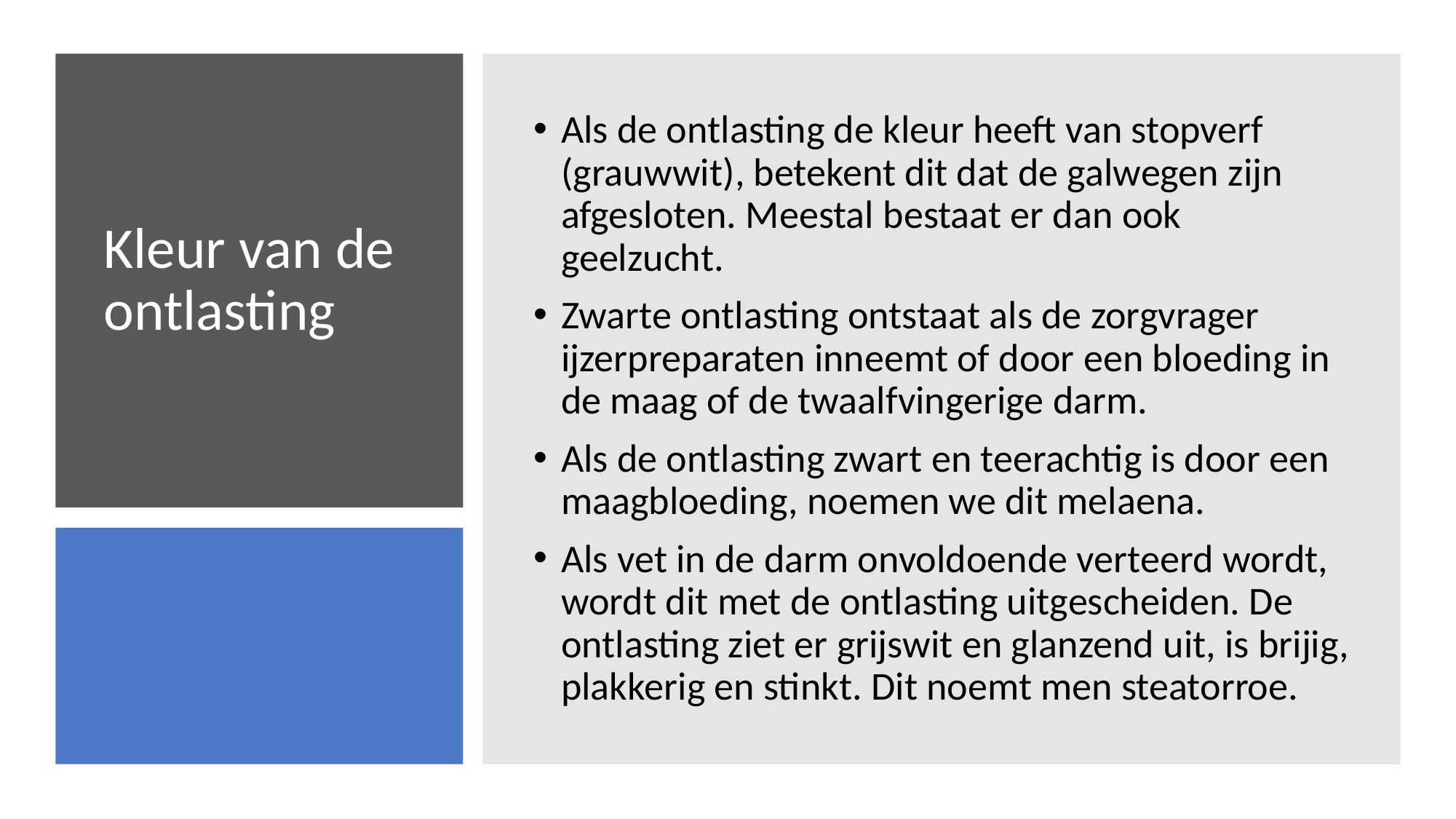

Als de ontlasting de kleur heeft van stopverf (grauwwit), betekent dit dat de galwegen zijn afgesloten. Meestal bestaat er dan ook geelzucht.
Zwarte ontlasting ontstaat als de zorgvrager ijzerpreparaten inneemt of door een bloeding in de maag of de twaalfvingerige darm.
Als de ontlasting zwart en teerachtig is door een maagbloeding, noemen we dit melaena.
Als vet in de darm onvoldoende verteerd wordt, wordt dit met de ontlasting uitgescheiden. De ontlasting ziet er grijswit en glanzend uit, is brijig, plakkerig en stinkt. Dit noemt men steatorroe.
# Kleur van de ontlasting